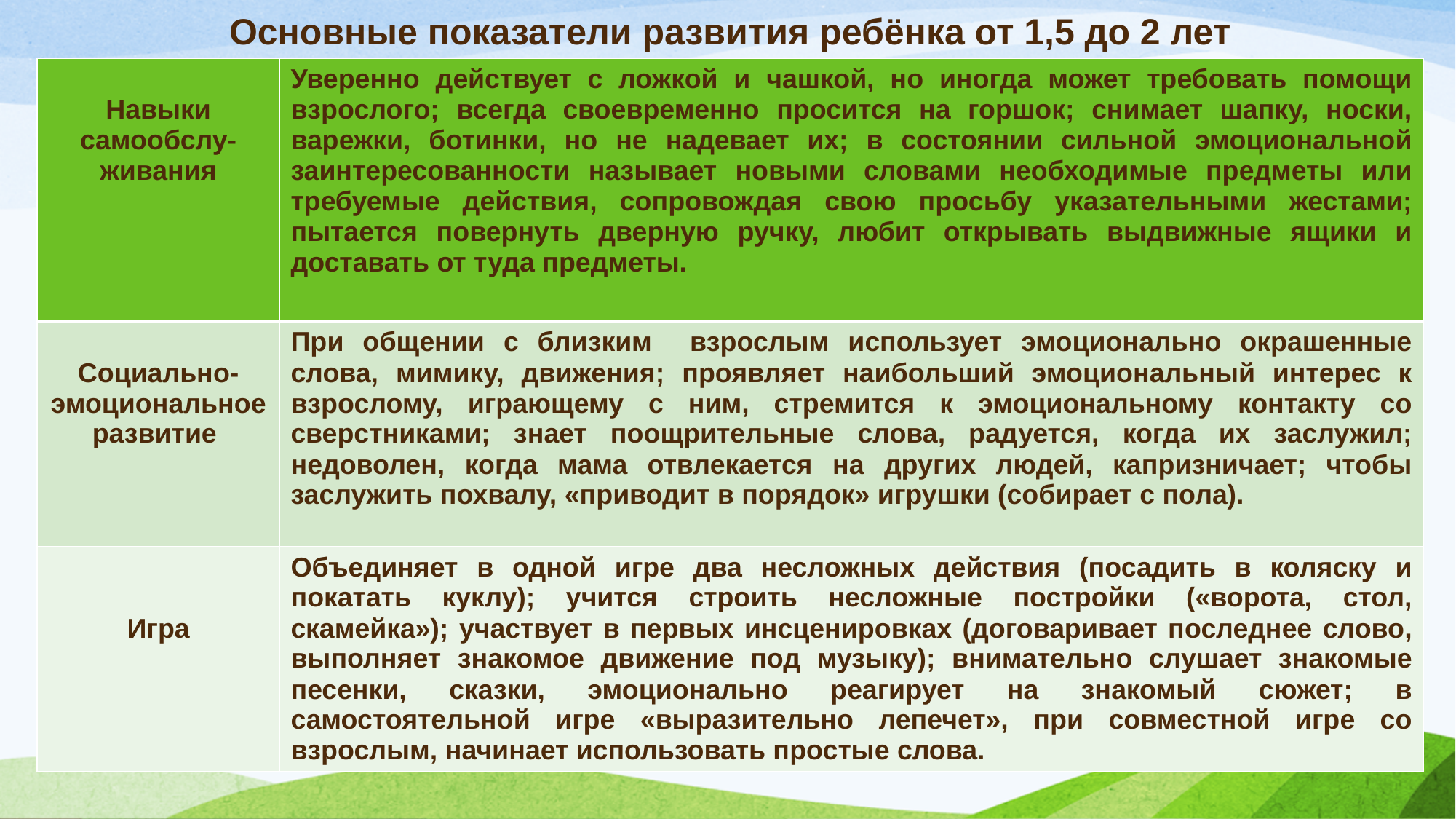

# Основные показатели развития ребёнка от 1,5 до 2 лет
| Навыки самообслу-живания | Уверенно действует с ложкой и чашкой, но иногда может требовать помощи взрослого; всегда своевременно просится на горшок; снимает шапку, носки, варежки, ботинки, но не надевает их; в состоянии сильной эмоциональной заинтересованности называет новыми словами необходимые предметы или требуемые действия, сопровождая свою просьбу указательными жестами; пытается повернуть дверную ручку, любит открывать выдвижные ящики и доставать от туда предметы. |
| --- | --- |
| Социально-эмоциональное развитие | При общении с близким взрослым использует эмоционально окрашенные слова, мимику, движения; проявляет наибольший эмоциональный интерес к взрослому, играющему с ним, стремится к эмоциональному контакту со сверстниками; знает поощрительные слова, радуется, когда их заслужил; недоволен, когда мама отвлекается на других людей, капризничает; чтобы заслужить похвалу, «приводит в порядок» игрушки (собирает с пола). |
| Игра | Объединяет в одной игре два несложных действия (посадить в коляску и покатать куклу); учится строить несложные постройки («ворота, стол, скамейка»); участвует в первых инсценировках (договаривает последнее слово, выполняет знакомое движение под музыку); внимательно слушает знакомые песенки, сказки, эмоционально реагирует на знакомый сюжет; в самостоятельной игре «выразительно лепечет», при совместной игре со взрослым, начинает использовать простые слова. |